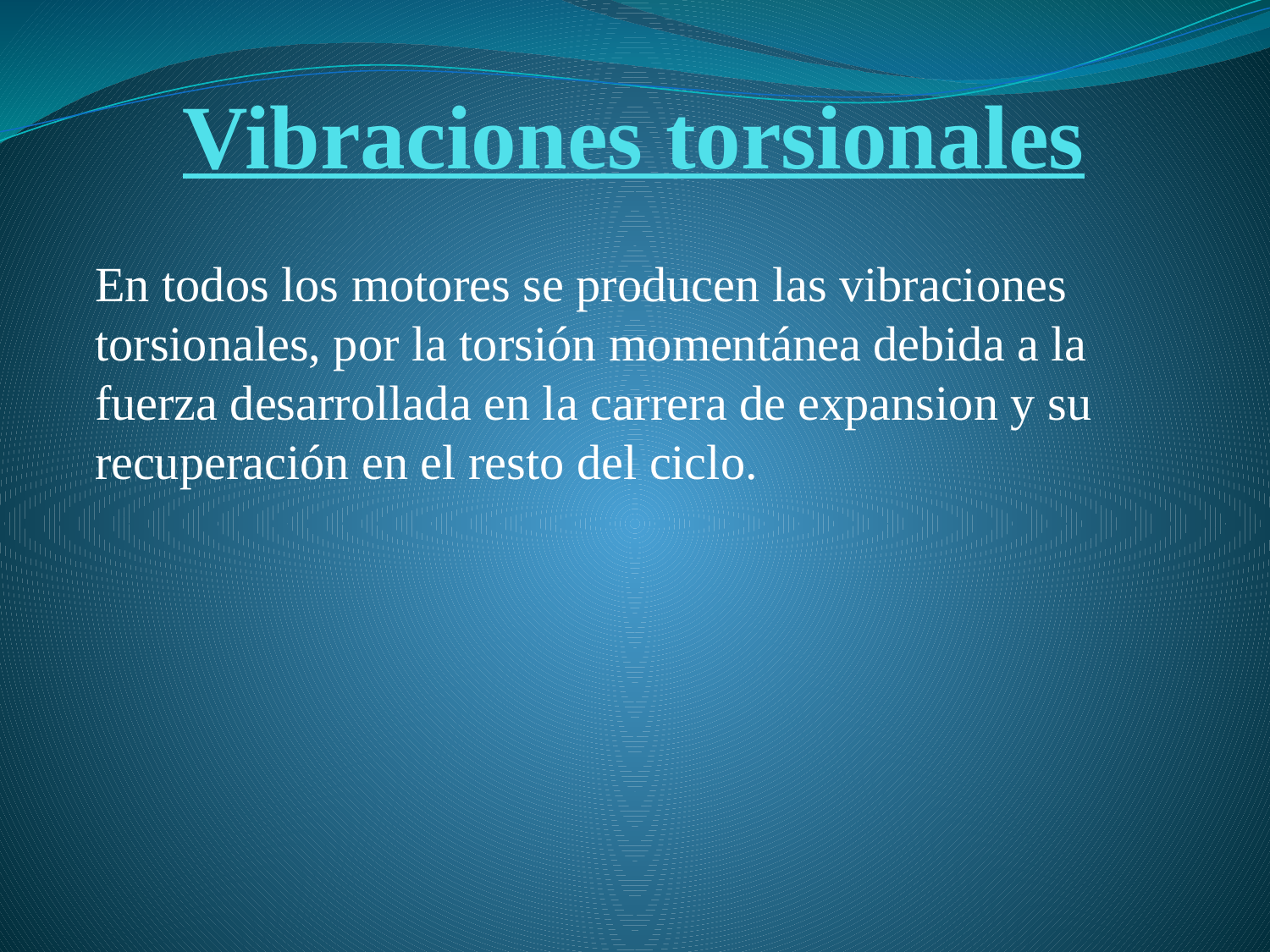

# Vibraciones torsionales
En todos los motores se producen las vibraciones torsionales, por la torsión momentánea debida a la fuerza desarrollada en la carrera de expansion y su recuperación en el resto del ciclo.